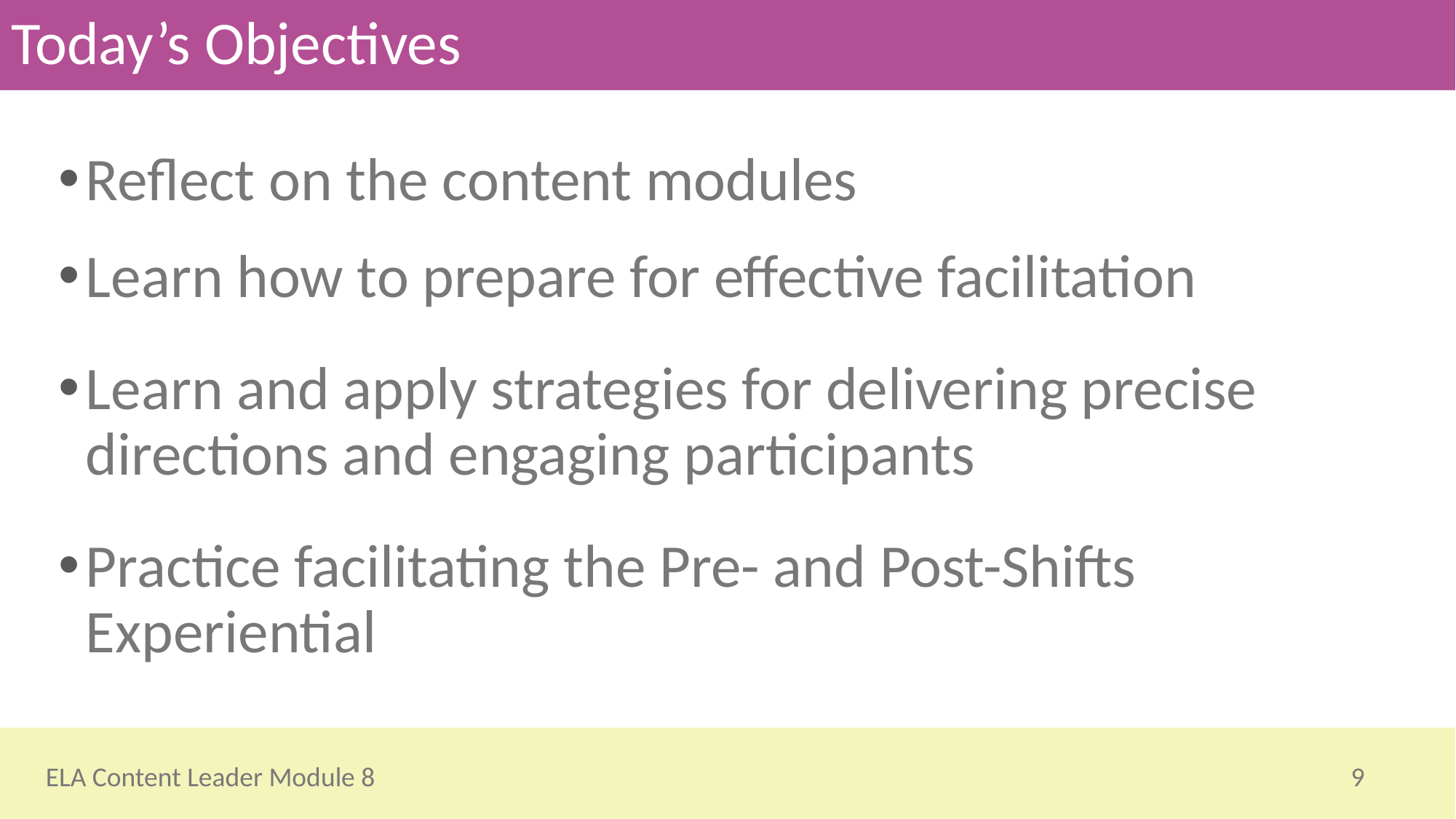

# Today’s Objectives
Reflect on the content modules

Learn how to prepare for effective facilitation

Learn and apply strategies for delivering precise directions and engaging participants

Practice facilitating the Pre- and Post-Shifts Experiential
9